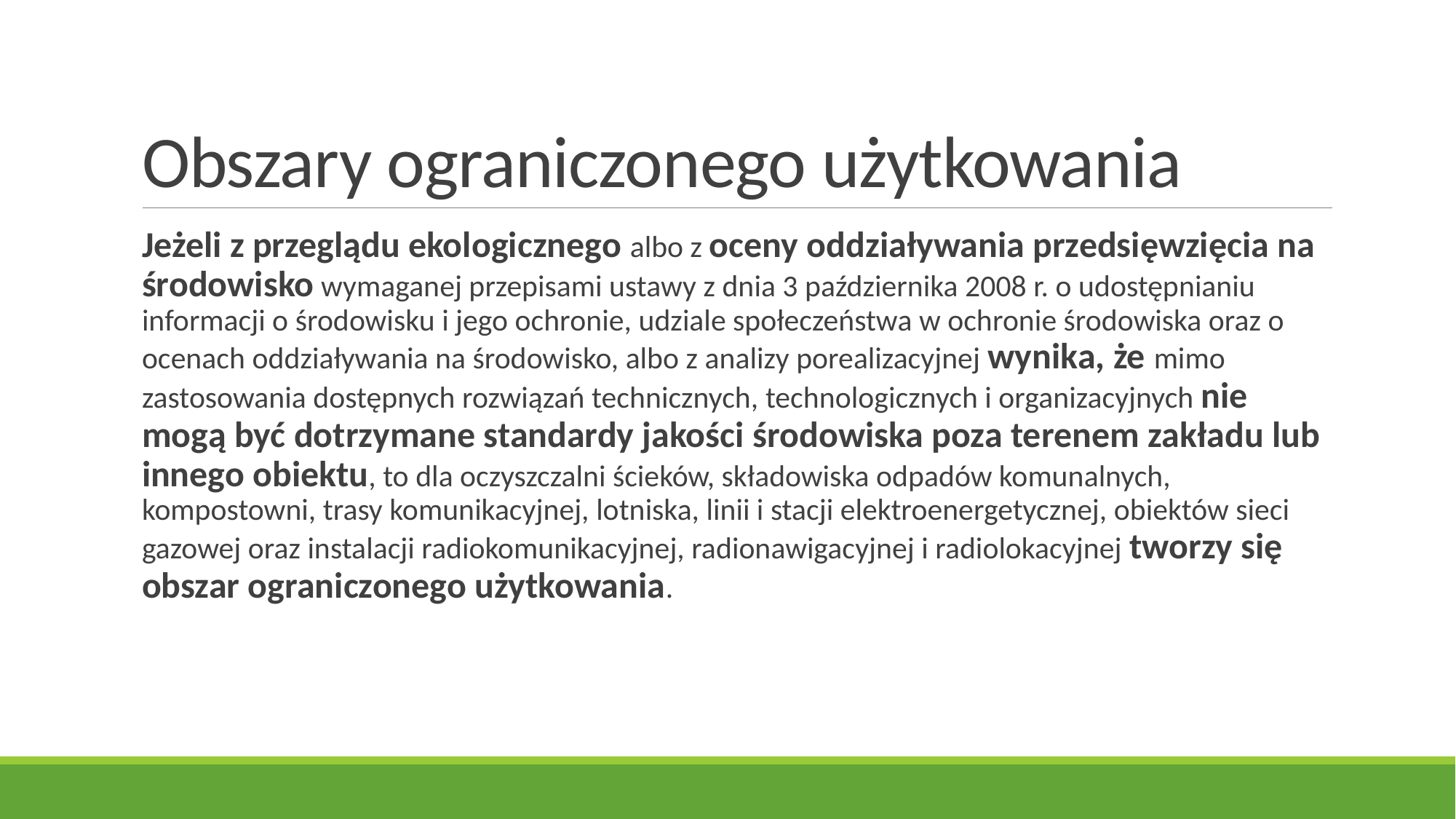

# Obszary ograniczonego użytkowania
Jeżeli z przeglądu ekologicznego albo z oceny oddziaływania przedsięwzięcia na środowisko wymaganej przepisami ustawy z dnia 3 października 2008 r. o udostępnianiu informacji o środowisku i jego ochronie, udziale społeczeństwa w ochronie środowiska oraz o ocenach oddziaływania na środowisko, albo z analizy porealizacyjnej wynika, że mimo zastosowania dostępnych rozwiązań technicznych, technologicznych i organizacyjnych nie mogą być dotrzymane standardy jakości środowiska poza terenem zakładu lub innego obiektu, to dla oczyszczalni ścieków, składowiska odpadów komunalnych, kompostowni, trasy komunikacyjnej, lotniska, linii i stacji elektroenergetycznej, obiektów sieci gazowej oraz instalacji radiokomunikacyjnej, radionawigacyjnej i radiolokacyjnej tworzy się obszar ograniczonego użytkowania.